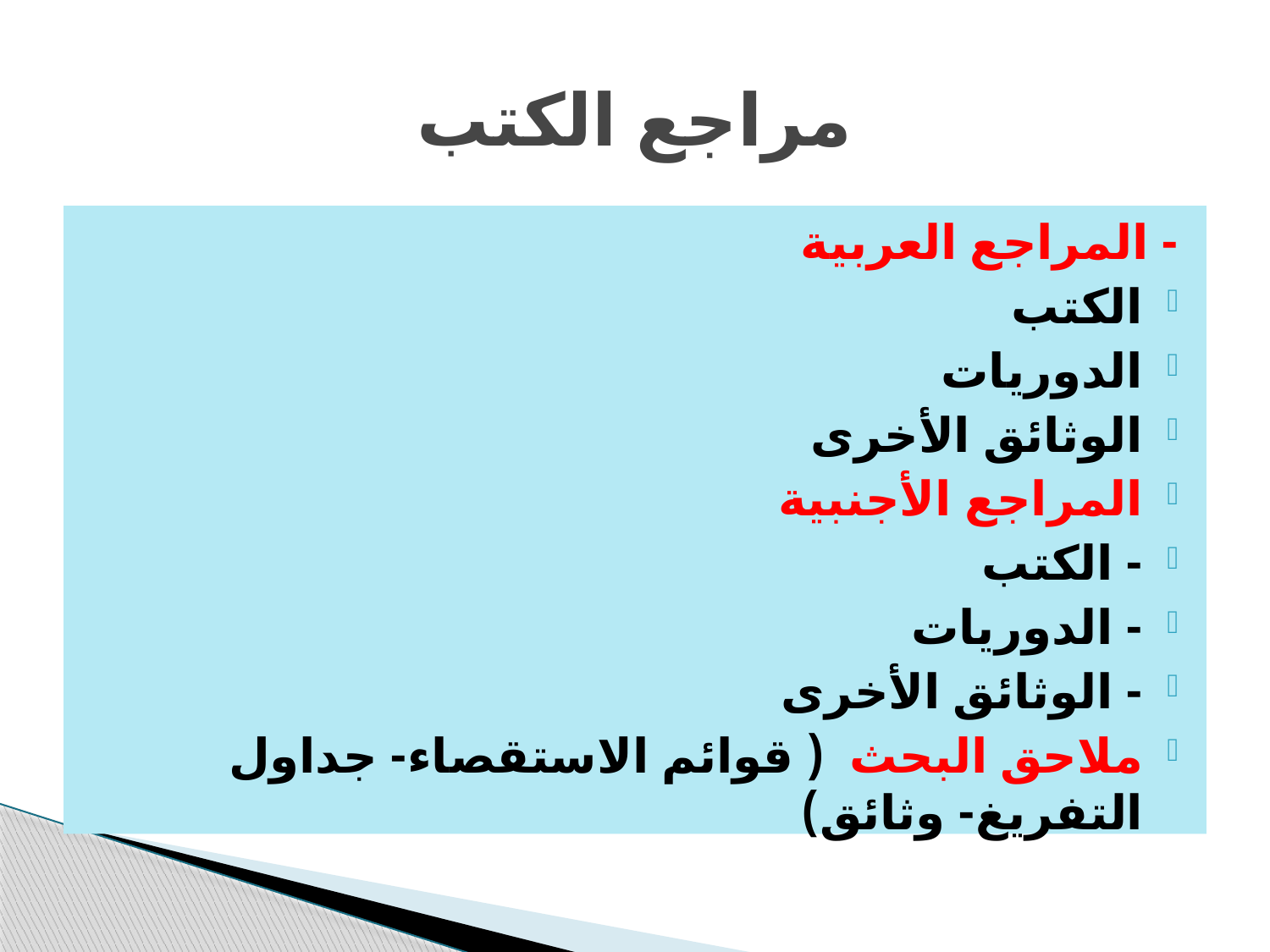

# مراجع الكتب
- المراجع العربية
الكتب
الدوريات
الوثائق الأخرى
المراجع الأجنبية
- الكتب
- الدوريات
- الوثائق الأخرى
ملاحق البحث  ( قوائم الاستقصاء- جداول التفريغ- وثائق)